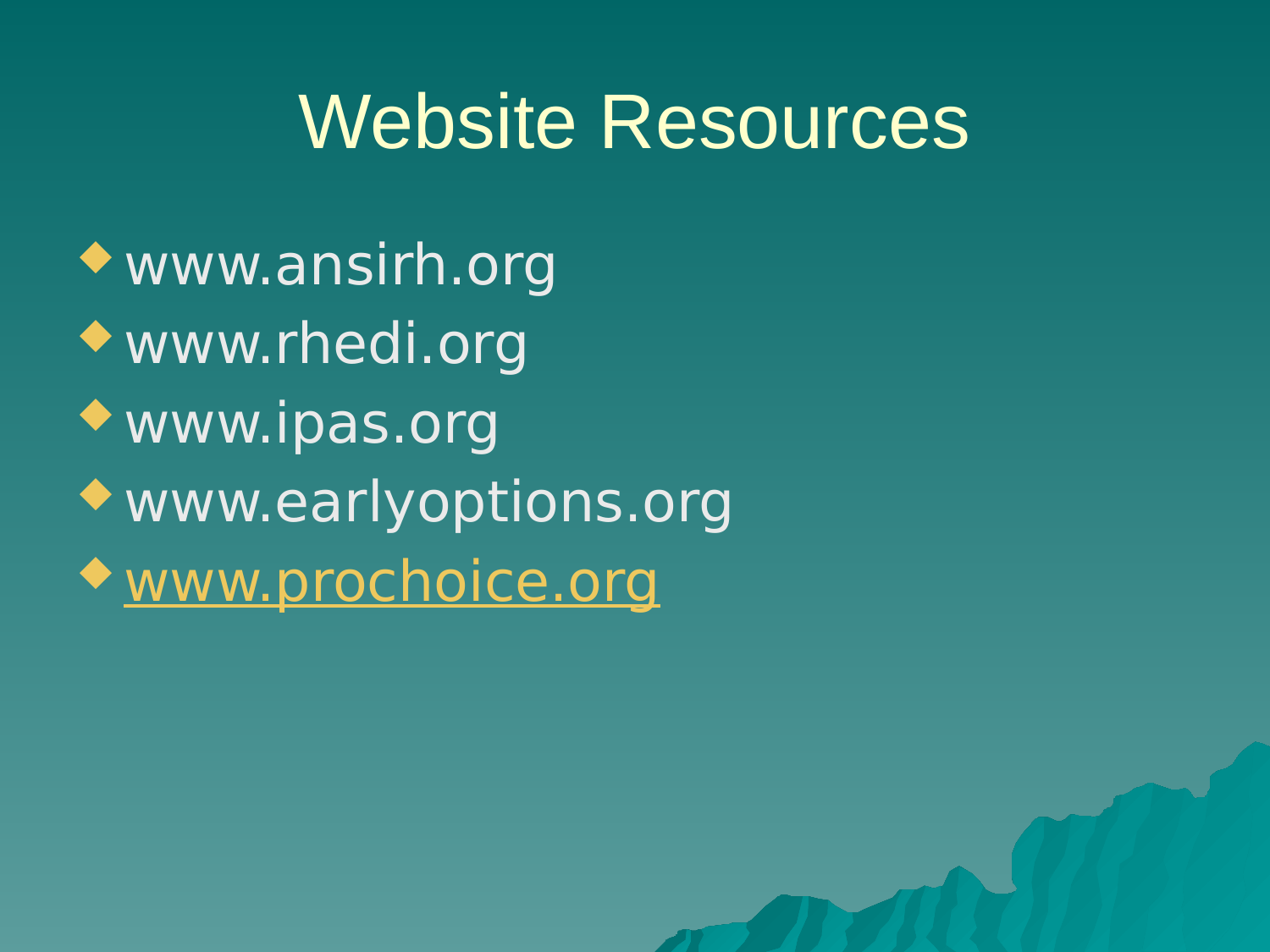

# Website Resources
www.ansirh.org
www.rhedi.org
www.ipas.org
www.earlyoptions.org
www.prochoice.org